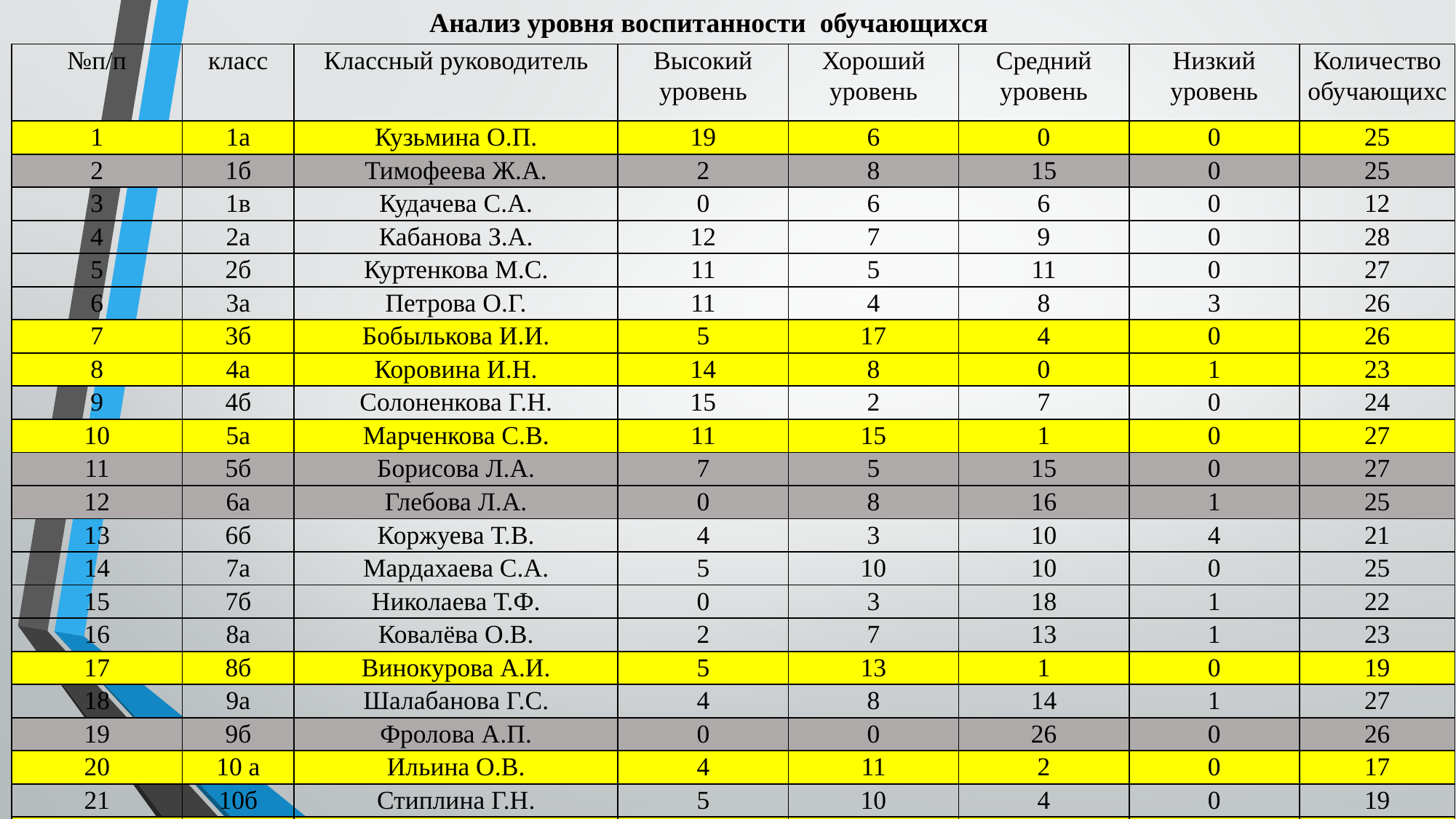

Анализ уровня воспитанности  обучающихся
| №п/п | класс | Классный руководитель | Высокий уровень | Хороший уровень | Средний уровень | Низкий уровень | Количество обучающихс |
| --- | --- | --- | --- | --- | --- | --- | --- |
| 1 | 1а | Кузьмина О.П. | 19 | 6 | 0 | 0 | 25 |
| 2 | 1б | Тимофеева Ж.А. | 2 | 8 | 15 | 0 | 25 |
| 3 | 1в | Кудачева С.А. | 0 | 6 | 6 | 0 | 12 |
| 4 | 2а | Кабанова З.А. | 12 | 7 | 9 | 0 | 28 |
| 5 | 2б | Куртенкова М.С. | 11 | 5 | 11 | 0 | 27 |
| 6 | 3а | Петрова О.Г. | 11 | 4 | 8 | 3 | 26 |
| 7 | 3б | Бобылькова И.И. | 5 | 17 | 4 | 0 | 26 |
| 8 | 4а | Коровина И.Н. | 14 | 8 | 0 | 1 | 23 |
| 9 | 4б | Солоненкова Г.Н. | 15 | 2 | 7 | 0 | 24 |
| 10 | 5а | Марченкова С.В. | 11 | 15 | 1 | 0 | 27 |
| 11 | 5б | Борисова Л.А. | 7 | 5 | 15 | 0 | 27 |
| 12 | 6а | Глебова Л.А. | 0 | 8 | 16 | 1 | 25 |
| 13 | 6б | Коржуева Т.В. | 4 | 3 | 10 | 4 | 21 |
| 14 | 7а | Мардахаева С.А. | 5 | 10 | 10 | 0 | 25 |
| 15 | 7б | Николаева Т.Ф. | 0 | 3 | 18 | 1 | 22 |
| 16 | 8а | Ковалёва О.В. | 2 | 7 | 13 | 1 | 23 |
| 17 | 8б | Винокурова А.И. | 5 | 13 | 1 | 0 | 19 |
| 18 | 9а | Шалабанова Г.С. | 4 | 8 | 14 | 1 | 27 |
| 19 | 9б | Фролова А.П. | 0 | 0 | 26 | 0 | 26 |
| 20 | 10 а | Ильина О.В. | 4 | 11 | 2 | 0 | 17 |
| 21 | 10б | Стиплина Г.Н. | 5 | 10 | 4 | 0 | 19 |
| 22 | 11 | Ревкова Н.Н. | 12 | 2 | 1 | 0 | 15 |
|  | Итого |  | 148 | 158 | 191 | 12 | 509 |
|  |  |  | 29.08% | 31.04% | 37.52% | 2.36% | 100% |